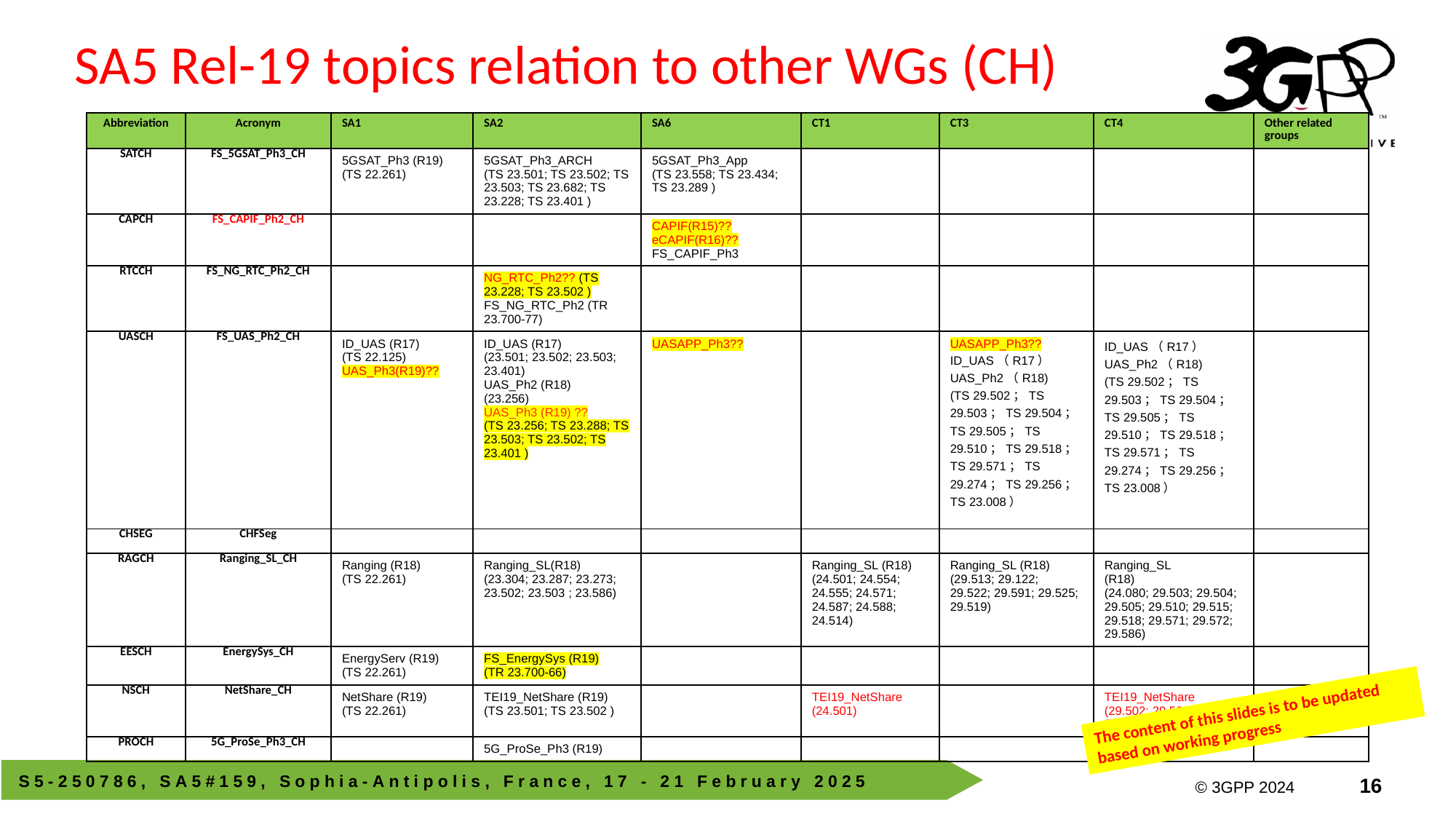

SA5 Rel-19 topics relation to other WGs (CH)
| Abbreviation | Acronym | SA1 | SA2 | SA6 | CT1 | CT3 | CT4 | Other related groups |
| --- | --- | --- | --- | --- | --- | --- | --- | --- |
| SATCH | FS\_5GSAT\_Ph3\_CH | 5GSAT\_Ph3 (R19) (TS 22.261) | 5GSAT\_Ph3\_ARCH (TS 23.501; TS 23.502; TS 23.503; TS 23.682; TS 23.228; TS 23.401 ) | 5GSAT\_Ph3\_App (TS 23.558; TS 23.434; TS 23.289 ) |  |  |  |  |
| CAPCH | FS\_CAPIF\_Ph2\_CH |  |  | CAPIF(R15)?? eCAPIF(R16)?? FS\_CAPIF\_Ph3 |  |  |  |  |
| RTCCH | FS\_NG\_RTC\_Ph2\_CH |  | NG\_RTC\_Ph2?? (TS 23.228; TS 23.502 ) FS\_NG\_RTC\_Ph2 (TR 23.700-77) |  |  |  |  |  |
| UASCH | FS\_UAS\_Ph2\_CH | ID\_UAS (R17) (TS 22.125) UAS\_Ph3(R19)?? | ID\_UAS (R17) (23.501; 23.502; 23.503; 23.401) UAS\_Ph2 (R18) (23.256) UAS\_Ph3 (R19) ?? (TS 23.256; TS 23.288; TS 23.503; TS 23.502; TS 23.401 ) | UASAPP\_Ph3?? |  | UASAPP\_Ph3?? ID\_UAS（R17） UAS\_Ph2（R18) (TS 29.502；TS 29.503；TS 29.504；TS 29.505；TS 29.510；TS 29.518；TS 29.571；TS 29.274；TS 29.256；TS 23.008） | ID\_UAS（R17） UAS\_Ph2（R18) (TS 29.502；TS 29.503；TS 29.504；TS 29.505；TS 29.510；TS 29.518；TS 29.571；TS 29.274；TS 29.256；TS 23.008） |  |
| CHSEG | CHFSeg |  |  |  |  |  |  |  |
| RAGCH | Ranging\_SL\_CH | Ranging (R18) (TS 22.261) | Ranging\_SL(R18) (23.304; 23.287; 23.273; 23.502; 23.503 ; 23.586) |  | Ranging\_SL (R18) (24.501; 24.554; 24.555; 24.571; 24.587; 24.588; 24.514) | Ranging\_SL (R18) (29.513; 29.122; 29.522; 29.591; 29.525; 29.519) | Ranging\_SL (R18) (24.080; 29.503; 29.504; 29.505; 29.510; 29.515; 29.518; 29.571; 29.572; 29.586) |  |
| EESCH | EnergySys\_CH | EnergyServ (R19) (TS 22.261) | FS\_EnergySys (R19) (TR 23.700-66) |  |  |  |  |  |
| NSCH | NetShare\_CH | NetShare (R19) (TS 22.261) | TEI19\_NetShare (R19) (TS 23.501; TS 23.502 ) |  | TEI19\_NetShare (24.501) |  | TEI19\_NetShare (29.502; 29.503; 29.509; 29.510; 29.531) |  |
| PROCH | 5G\_ProSe\_Ph3\_CH |  | 5G\_ProSe\_Ph3 (R19) |  |  |  |  |  |
The content of this slides is to be updated based on working progress